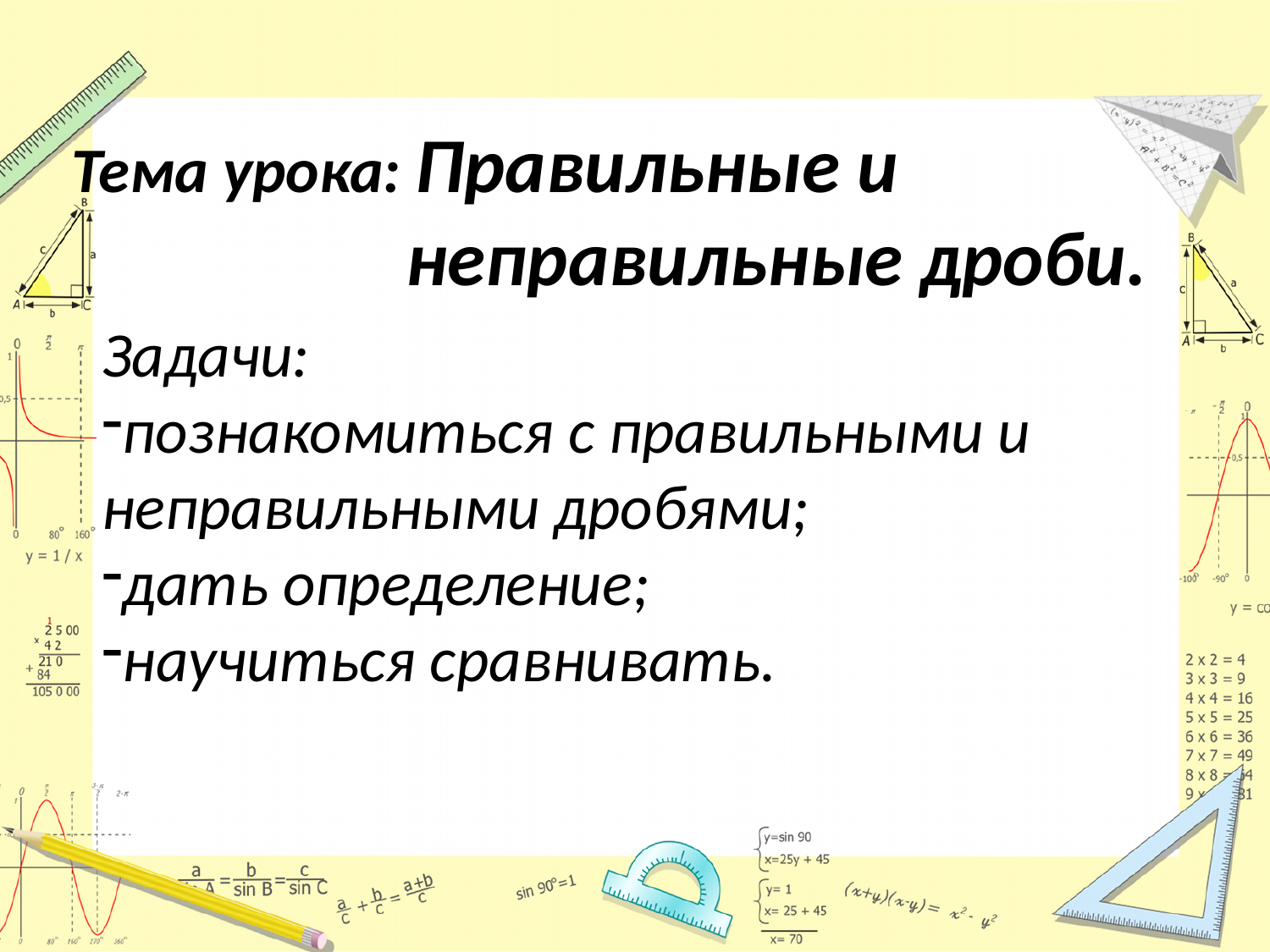

Тема урока: Правильные и
                   неправильные дроби.
Задачи:
познакомиться с правильными и неправильными дробями;
дать определение;
научиться сравнивать.